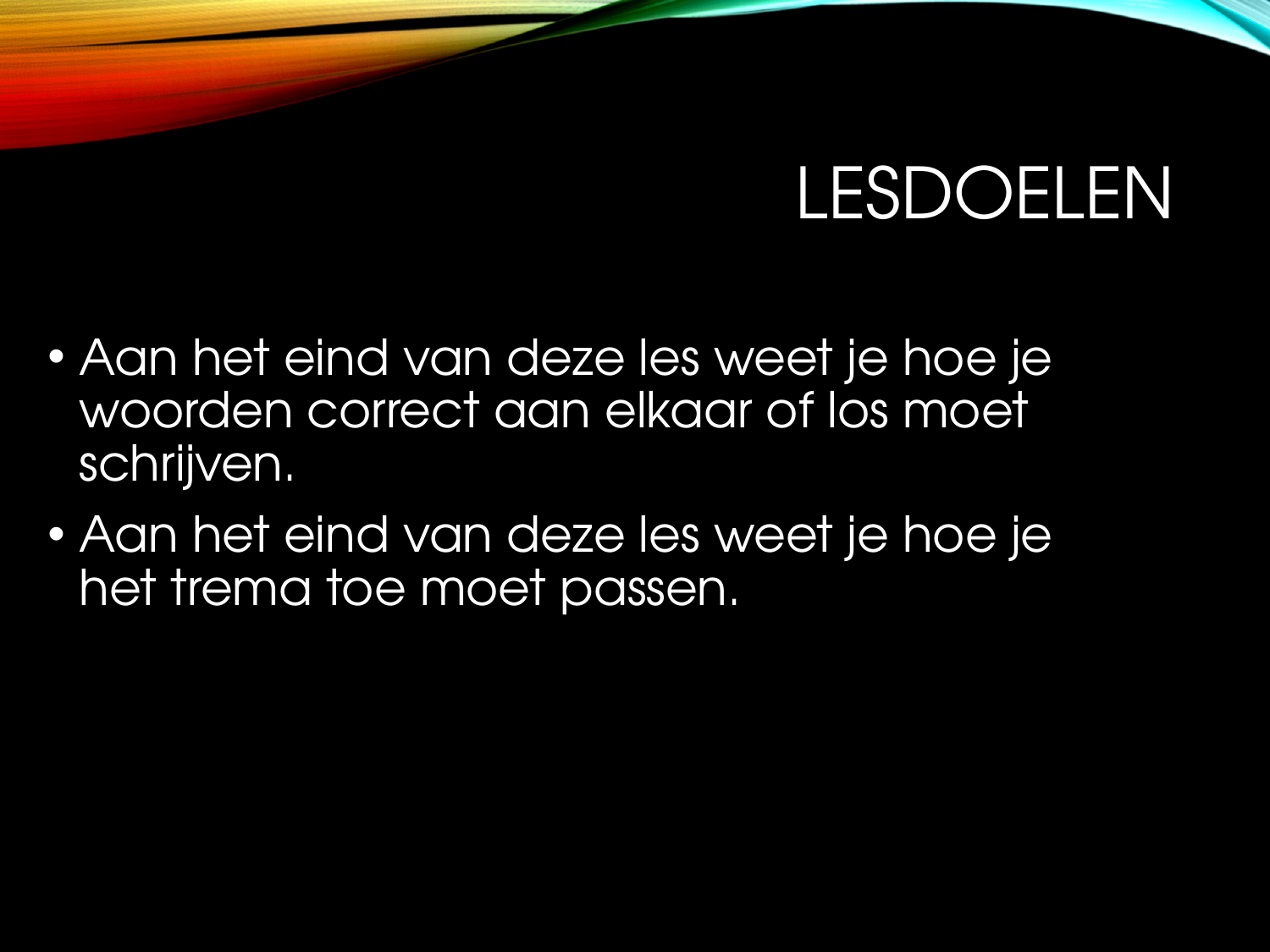

# lesdoelen
Aan het eind van deze les weet je hoe je woorden correct aan elkaar of los moet schrijven.
Aan het eind van deze les weet je hoe je het trema toe moet passen.